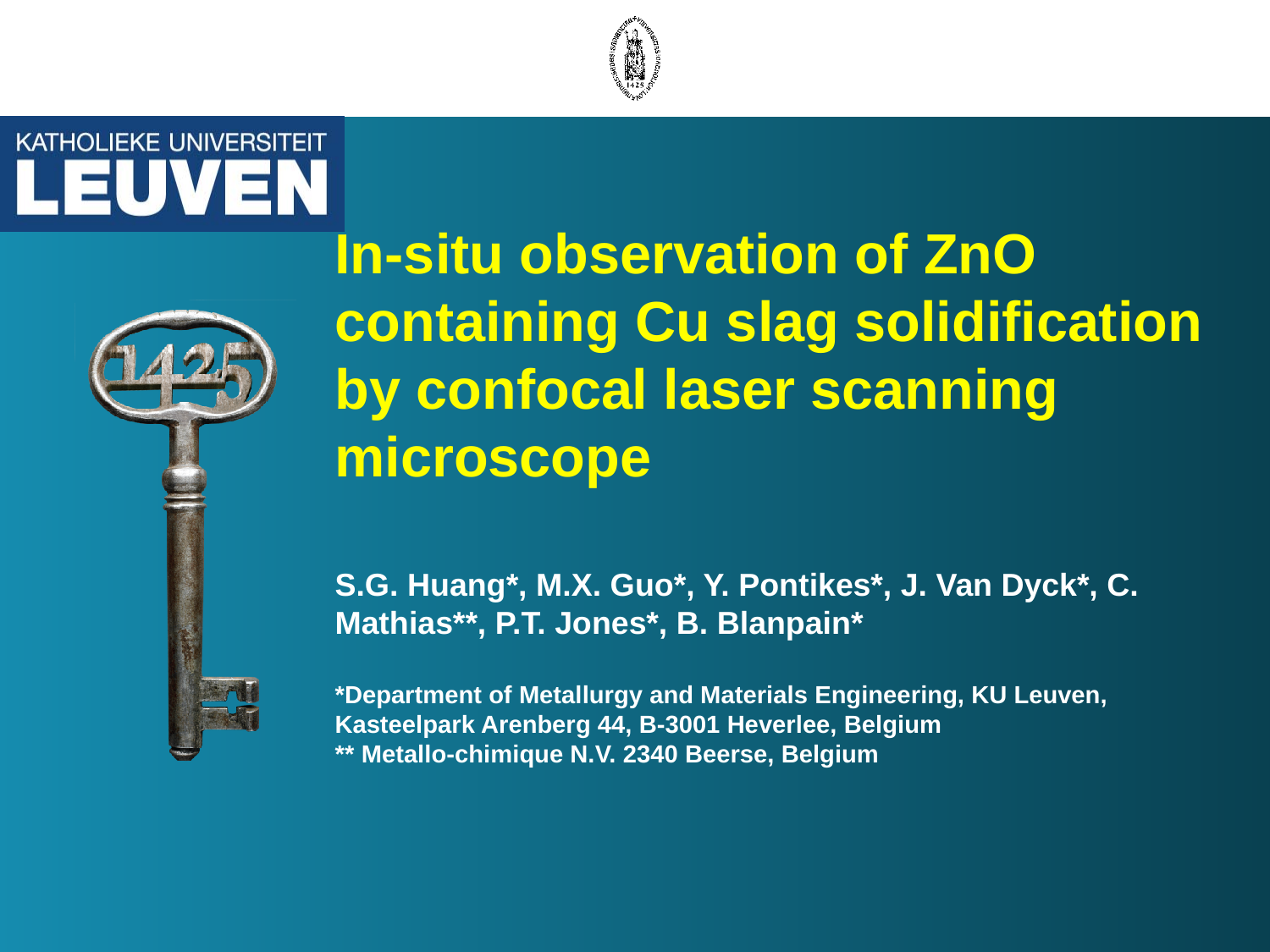

# In-situ observation of ZnO containing Cu slag solidification by confocal laser scanning microscope S.G. Huang*, M.X. Guo*, Y. Pontikes*, J. Van Dyck*, C. Mathias**, P.T. Jones*, B. Blanpain* *Department of Metallurgy and Materials Engineering, KU Leuven, Kasteelpark Arenberg 44, B-3001 Heverlee, Belgium ** Metallo-chimique N.V. 2340 Beerse, Belgium